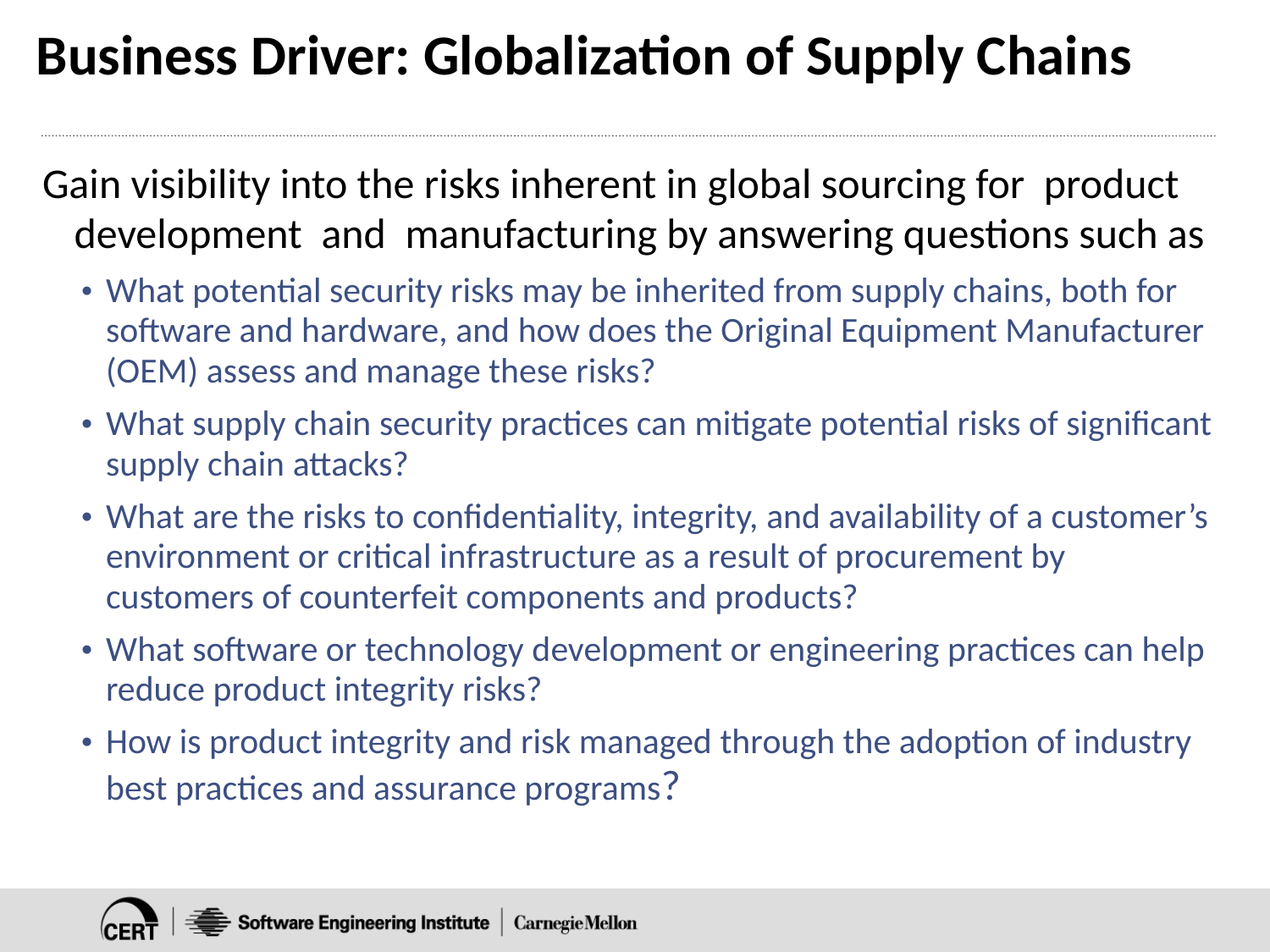

# Business Driver: Globalization of Supply Chains
Gain visibility into the risks inherent in global sourcing for  product  development  and  manufacturing by answering questions such as
What potential security risks may be inherited from supply chains, both for software and hardware, and how does the Original Equipment Manufacturer (OEM) assess and manage these risks?
What supply chain security practices can mitigate potential risks of significant supply chain attacks?
What are the risks to confidentiality, integrity, and availability of a customer’s environment or critical infrastructure as a result of procurement by customers of counterfeit components and products?
What software or technology development or engineering practices can help reduce product integrity risks?
How is product integrity and risk managed through the adoption of industry best practices and assurance programs?